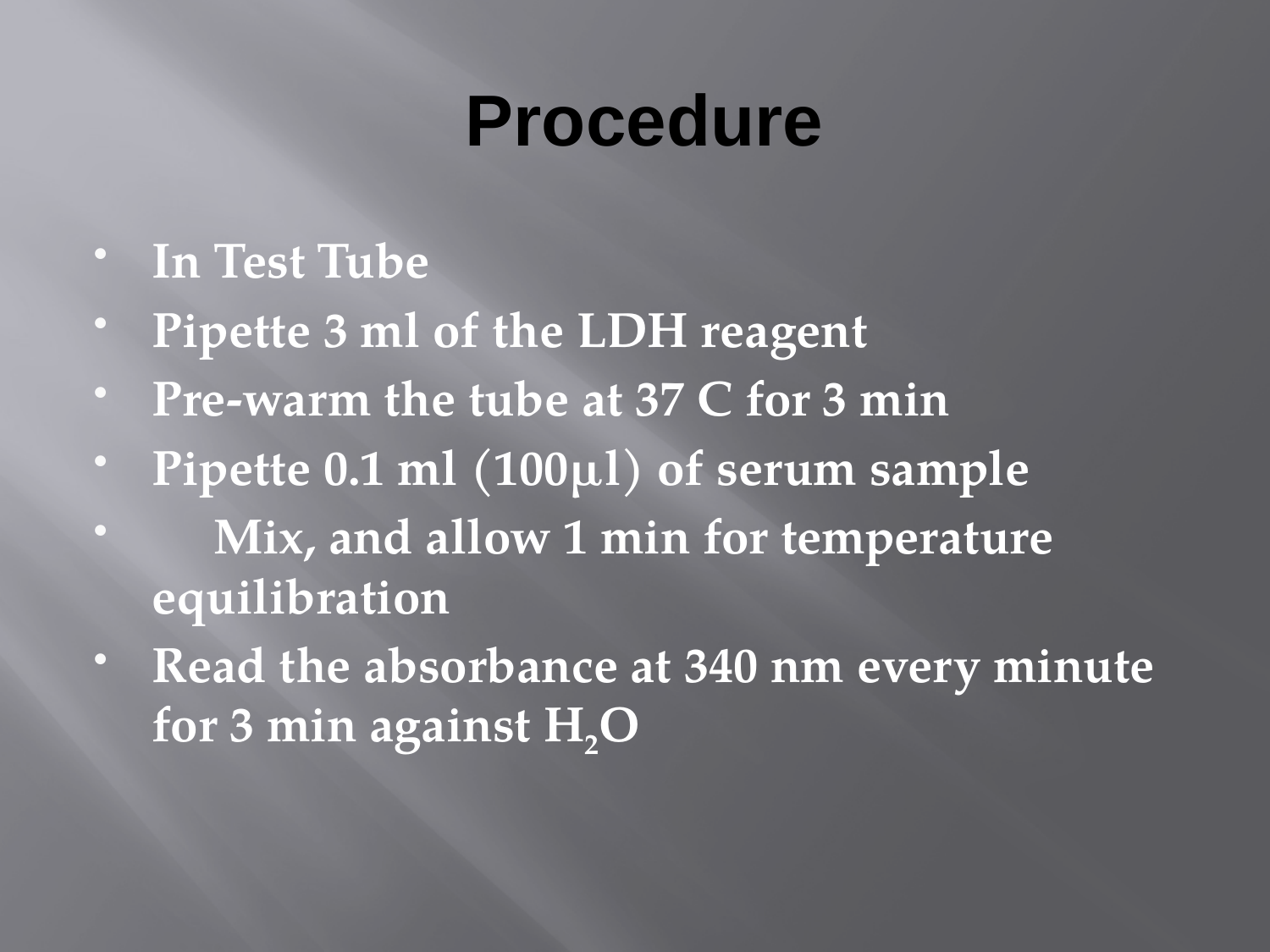

# Procedure
In Test Tube
Pipette 3 ml of the LDH reagent
Pre-warm the tube at 37 C for 3 min
Pipette 0.1 ml (100µl) of serum sample
     Mix, and allow 1 min for temperature equilibration
Read the absorbance at 340 nm every minute for 3 min against H2O